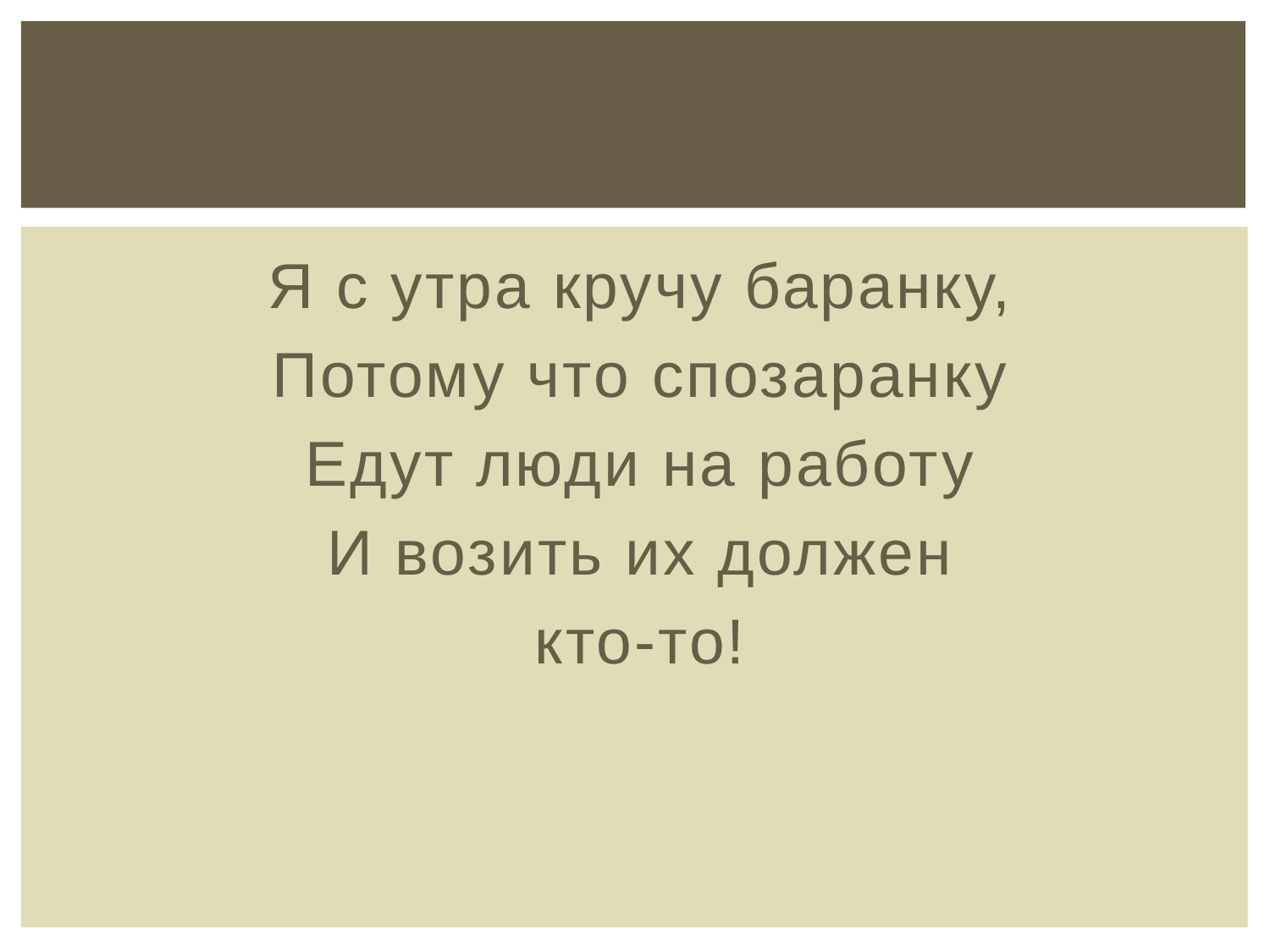

#
Я с утра кручу баранку,
Потому что спозаранку
Едут люди на работу
И возить их должен
кто-то!